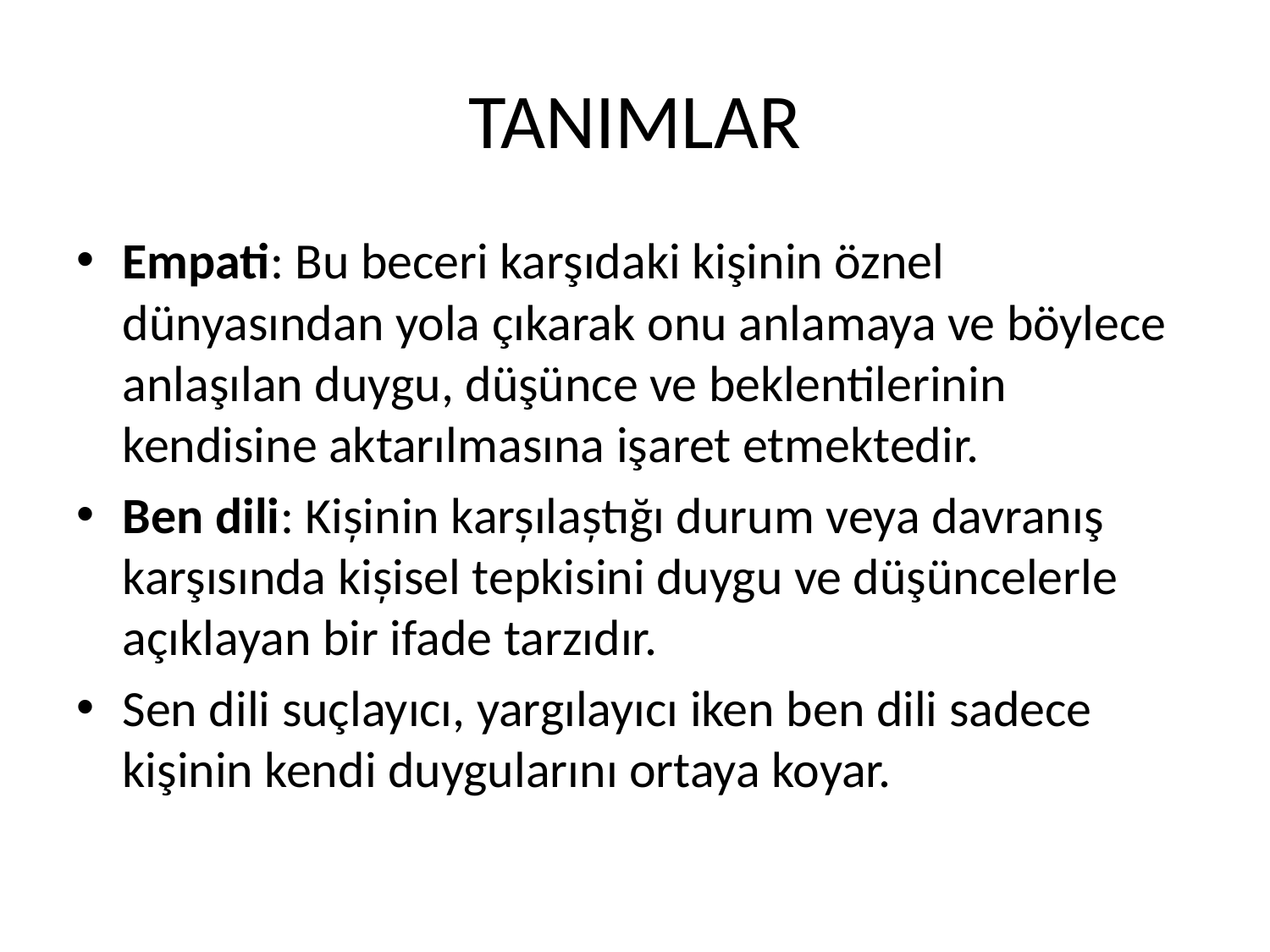

# TANIMLAR
Empati: Bu beceri karşıdaki kişinin öznel dünyasından yola çıkarak onu anlamaya ve böylece anlaşılan duygu, düşünce ve beklentilerinin kendisine aktarılmasına işaret etmektedir.
Ben dili: Kișinin karșılaștığı durum veya davranış karşısında kișisel tepkisini duygu ve düşüncelerle açıklayan bir ifade tarzıdır.
Sen dili suçlayıcı, yargılayıcı iken ben dili sadece kişinin kendi duygularını ortaya koyar.